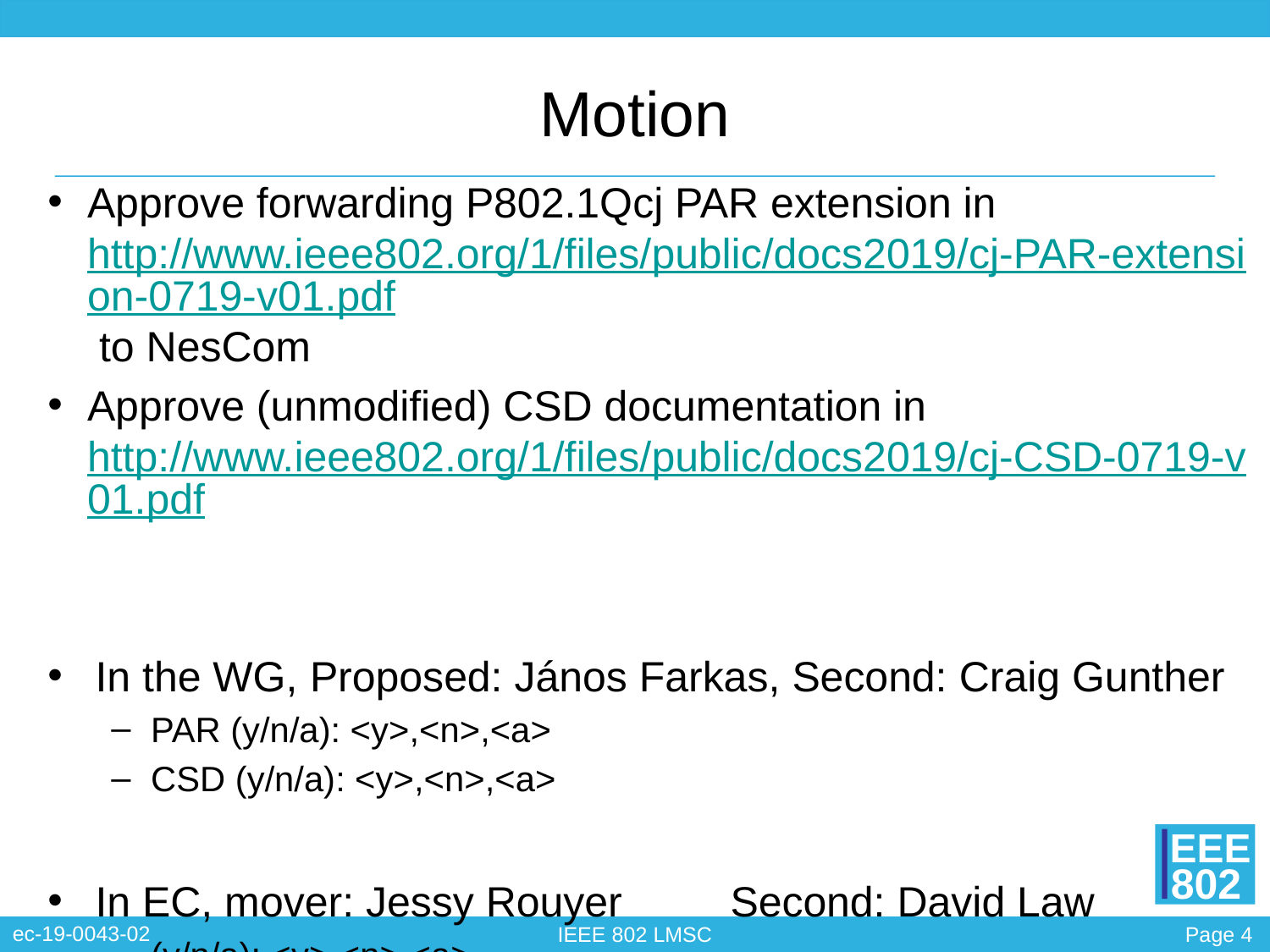

# Motion
Approve forwarding P802.1Qcj PAR extension in http://www.ieee802.org/1/files/public/docs2019/cj-PAR-extension-0719-v01.pdf to NesCom
Approve (unmodified) CSD documentation in http://www.ieee802.org/1/files/public/docs2019/cj-CSD-0719-v01.pdf

In the WG, Proposed: János Farkas, Second: Craig Gunther
PAR (y/n/a): <y>,<n>,<a>
CSD (y/n/a): <y>,<n>,<a>

In EC, mover: Jessy Rouyer 	Second: David Law
(y/n/a): <y>,<n>,<a>